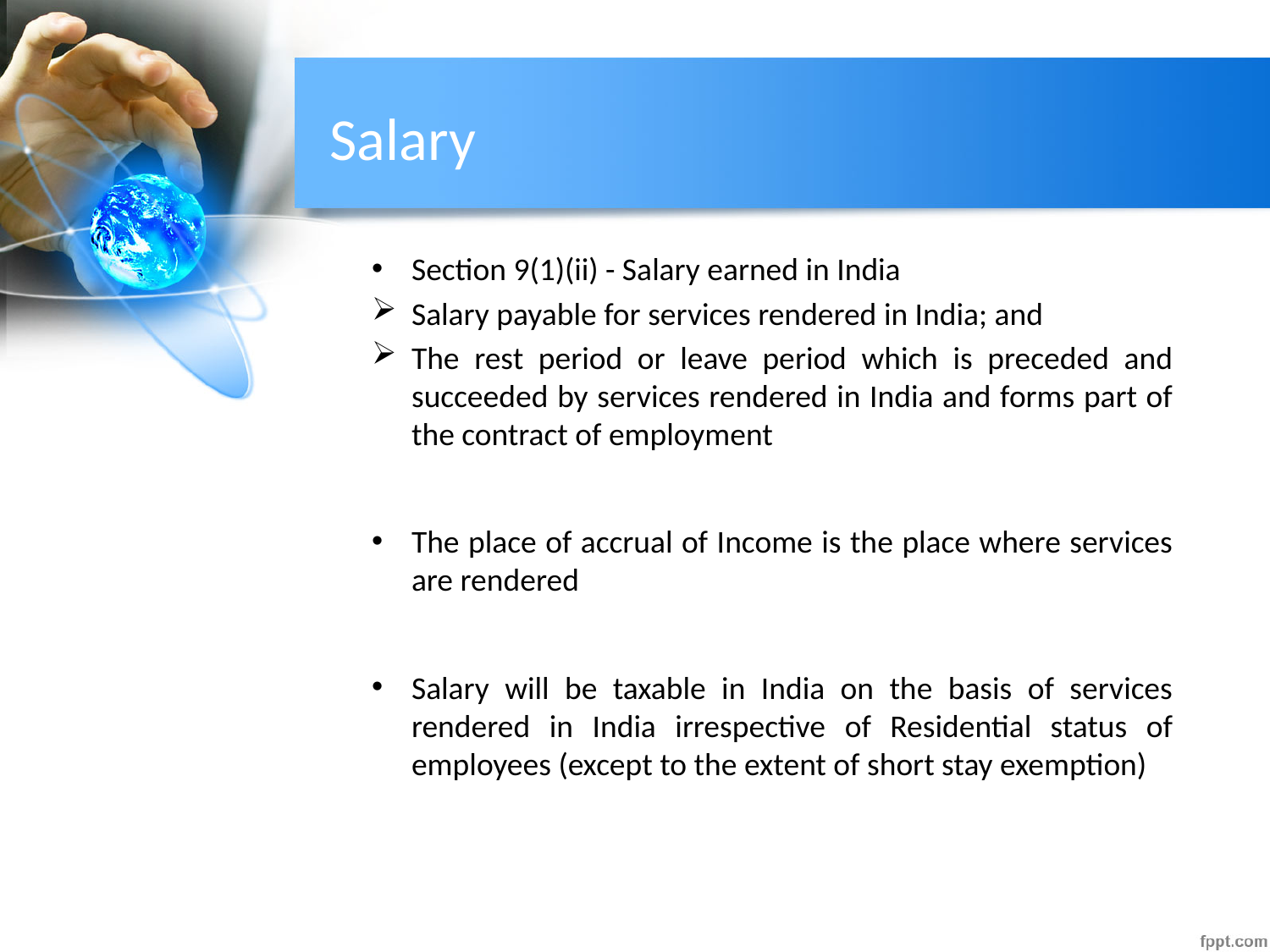

# Salary
Section 9(1)(ii) - Salary earned in India
Salary payable for services rendered in India; and
The rest period or leave period which is preceded and succeeded by services rendered in India and forms part of the contract of employment

The place of accrual of Income is the place where services are rendered

Salary will be taxable in India on the basis of services rendered in India irrespective of Residential status of employees (except to the extent of short stay exemption)